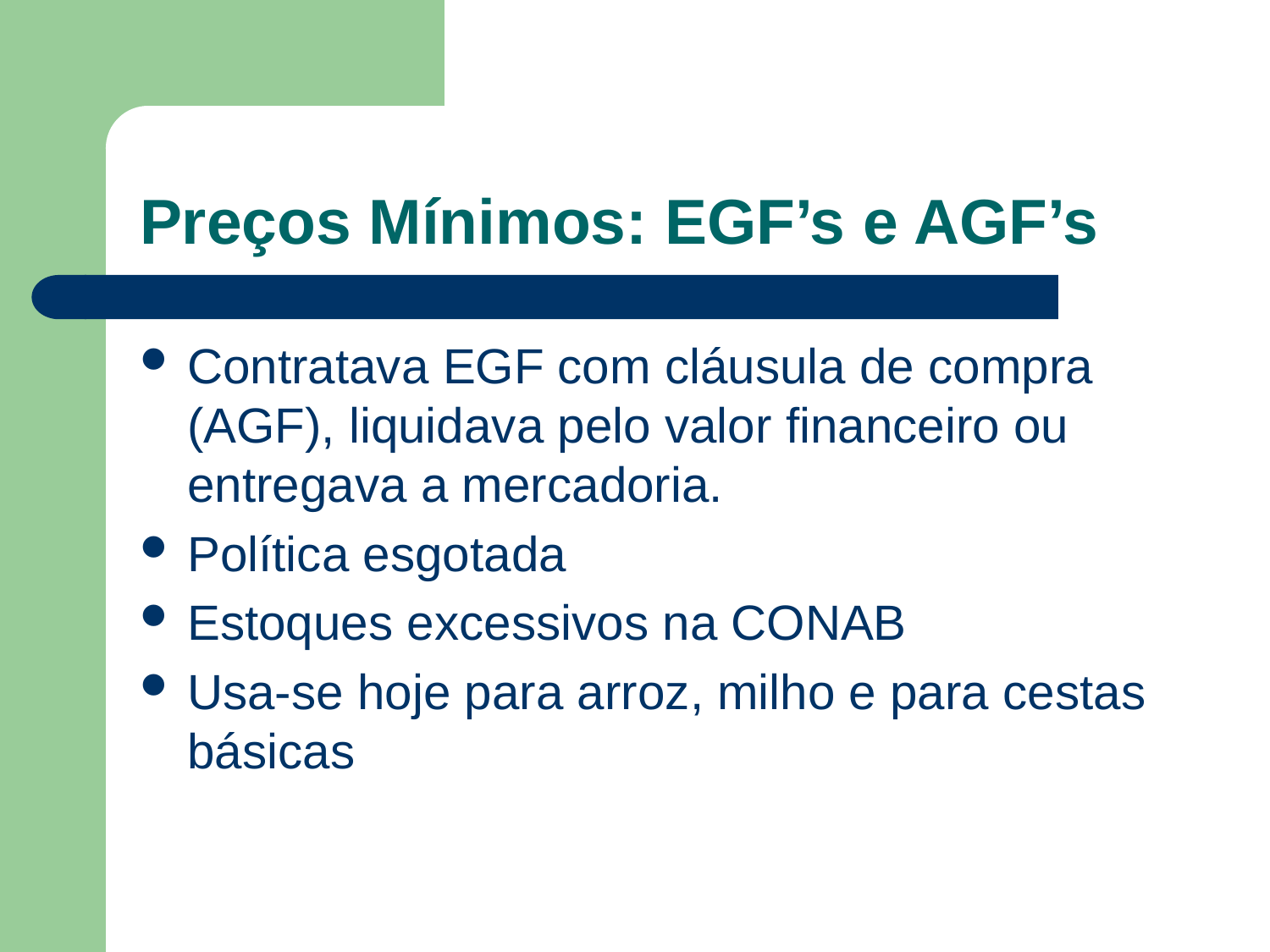

Preços Mínimos: EGF’s e AGF’s
Contratava EGF com cláusula de compra (AGF), liquidava pelo valor financeiro ou entregava a mercadoria.
Política esgotada
Estoques excessivos na CONAB
Usa-se hoje para arroz, milho e para cestas básicas